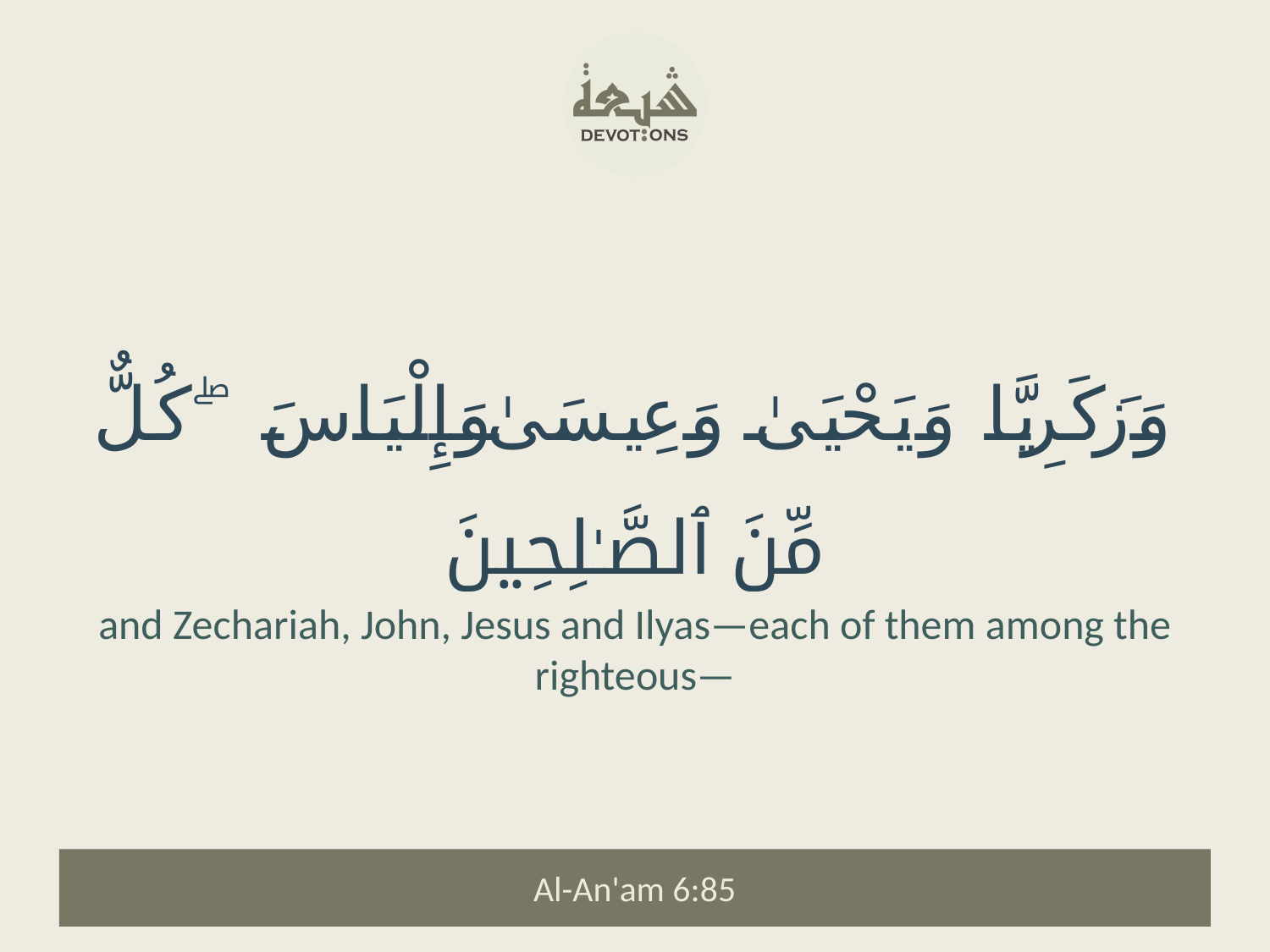

وَزَكَرِيَّا وَيَحْيَىٰ وَعِيسَىٰ وَإِلْيَاسَ ۖ كُلٌّ مِّنَ ٱلصَّـٰلِحِينَ
and Zechariah, John, Jesus and Ilyas—each of them among the righteous—
Al-An'am 6:85